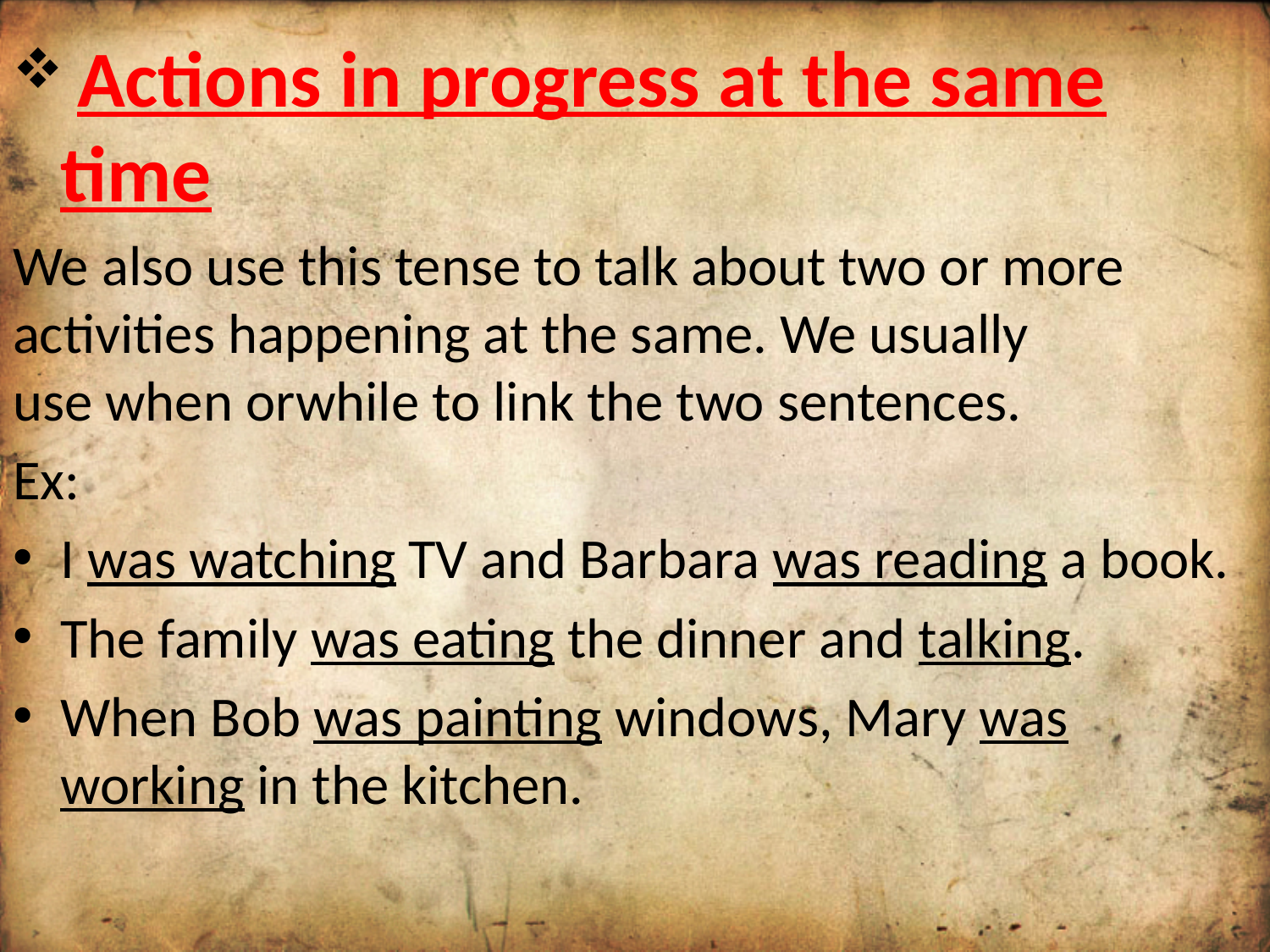

Actions in progress at the same time
We also use this tense to talk about two or more activities happening at the same. We usually use when orwhile to link the two sentences.
Ex:
I was watching TV and Barbara was reading a book.
The family was eating the dinner and talking.
When Bob was painting windows, Mary was working in the kitchen.